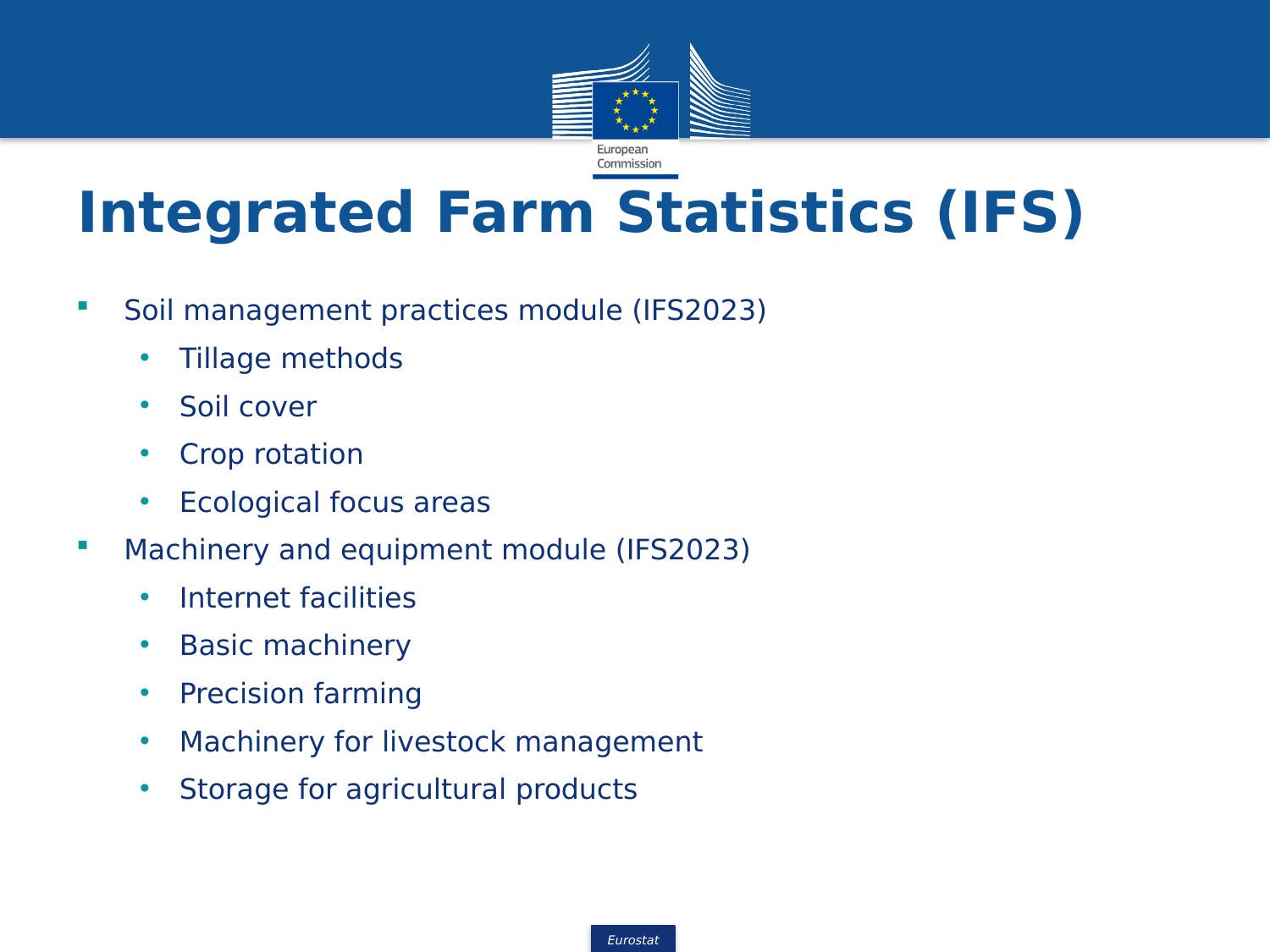

# Integrated Farm Statistics (IFS)
Soil management practices module (IFS2023)
Tillage methods
Soil cover
Crop rotation
Ecological focus areas
Machinery and equipment module (IFS2023)
Internet facilities
Basic machinery
Precision farming
Machinery for livestock management
Storage for agricultural products